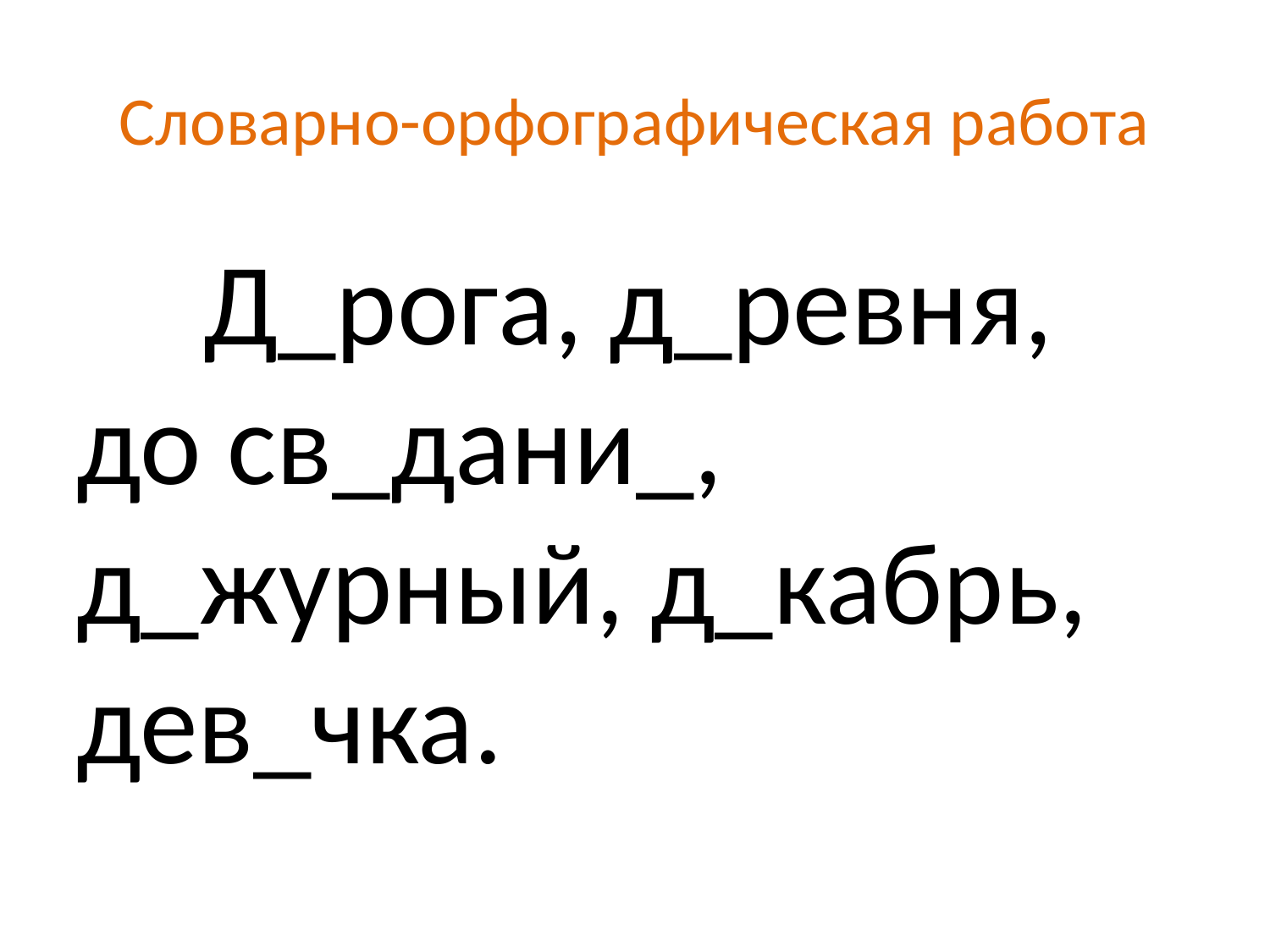

# Словарно-орфографическая работа
	Д_рога, д_ревня, до св_дани_, д_журный, д_кабрь, дев_чка.